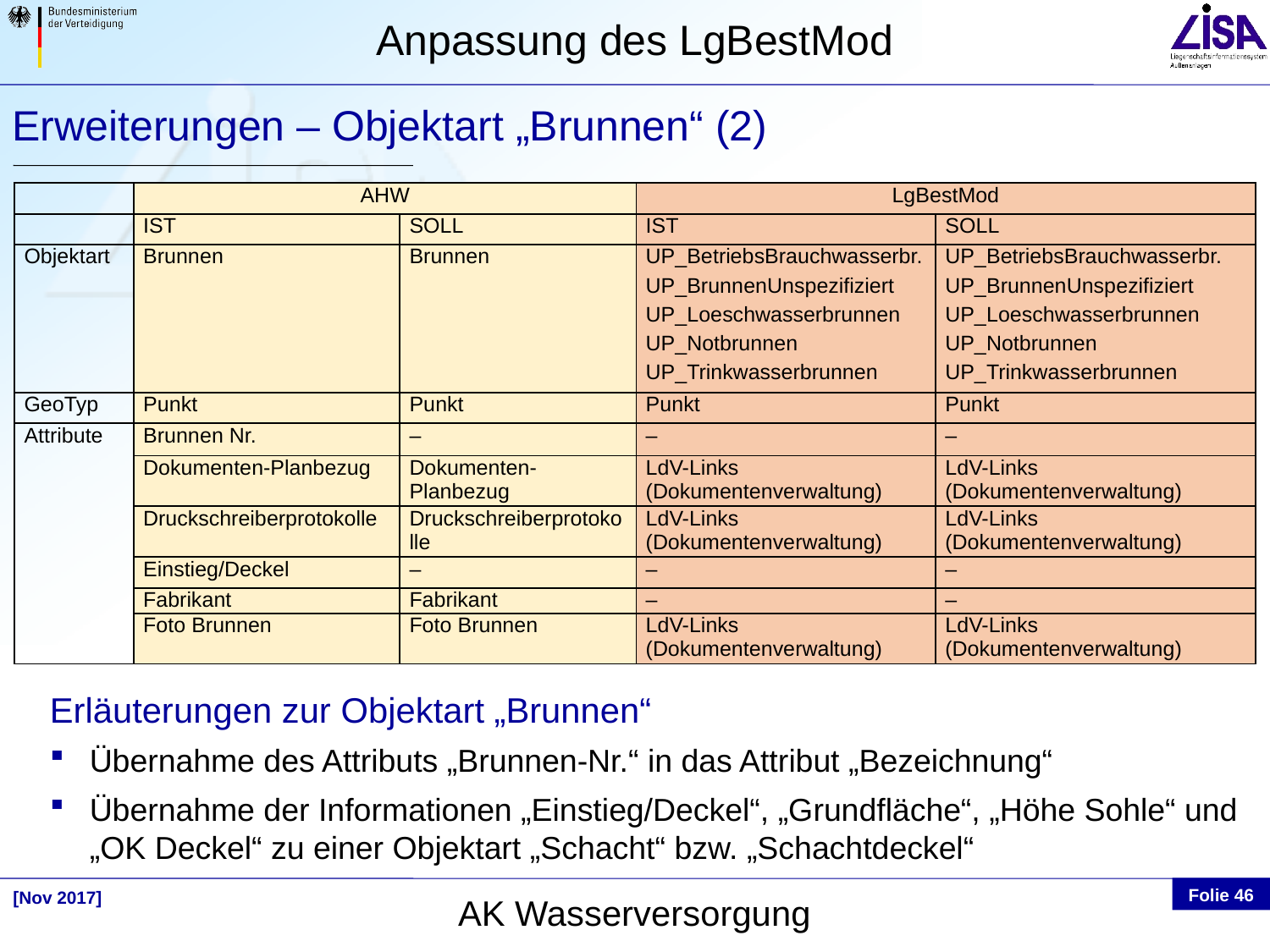

Erweiterungen – Objektart „Brunnen“ (2)

|  | AHW |  | LgBestMod |  |
| --- | --- | --- | --- | --- |
|  | IST | SOLL | IST | SOLL |
| Objektart | Brunnen | Brunnen | UP\_BetriebsBrauchwasserbr. UP\_BrunnenUnspezifiziert UP\_Loeschwasserbrunnen UP\_Notbrunnen UP\_Trinkwasserbrunnen | UP\_BetriebsBrauchwasserbr. UP\_BrunnenUnspezifiziert UP\_Loeschwasserbrunnen UP\_Notbrunnen UP\_Trinkwasserbrunnen |
| GeoTyp | Punkt | Punkt | Punkt | Punkt |
| Attribute | Brunnen Nr. | – | – | – |
|  | Dokumenten-Planbezug | Dokumenten-Planbezug | LdV-Links (Dokumentenverwaltung) | LdV-Links (Dokumentenverwaltung) |
|  | Druckschreiberprotokolle | Druckschreiberprotokolle | LdV-Links (Dokumentenverwaltung) | LdV-Links (Dokumentenverwaltung) |
|  | Einstieg/Deckel | – | – | – |
|  | Fabrikant | Fabrikant | – | – |
|  | Foto Brunnen | Foto Brunnen | LdV-Links (Dokumentenverwaltung) | LdV-Links (Dokumentenverwaltung) |
Erläuterungen zur Objektart „Brunnen“
Übernahme des Attributs „Brunnen-Nr.“ in das Attribut „Bezeichnung“
Übernahme der Informationen „Einstieg/Deckel“, „Grundfläche“, „Höhe Sohle“ und „OK Deckel“ zu einer Objektart „Schacht“ bzw. „Schachtdeckel“